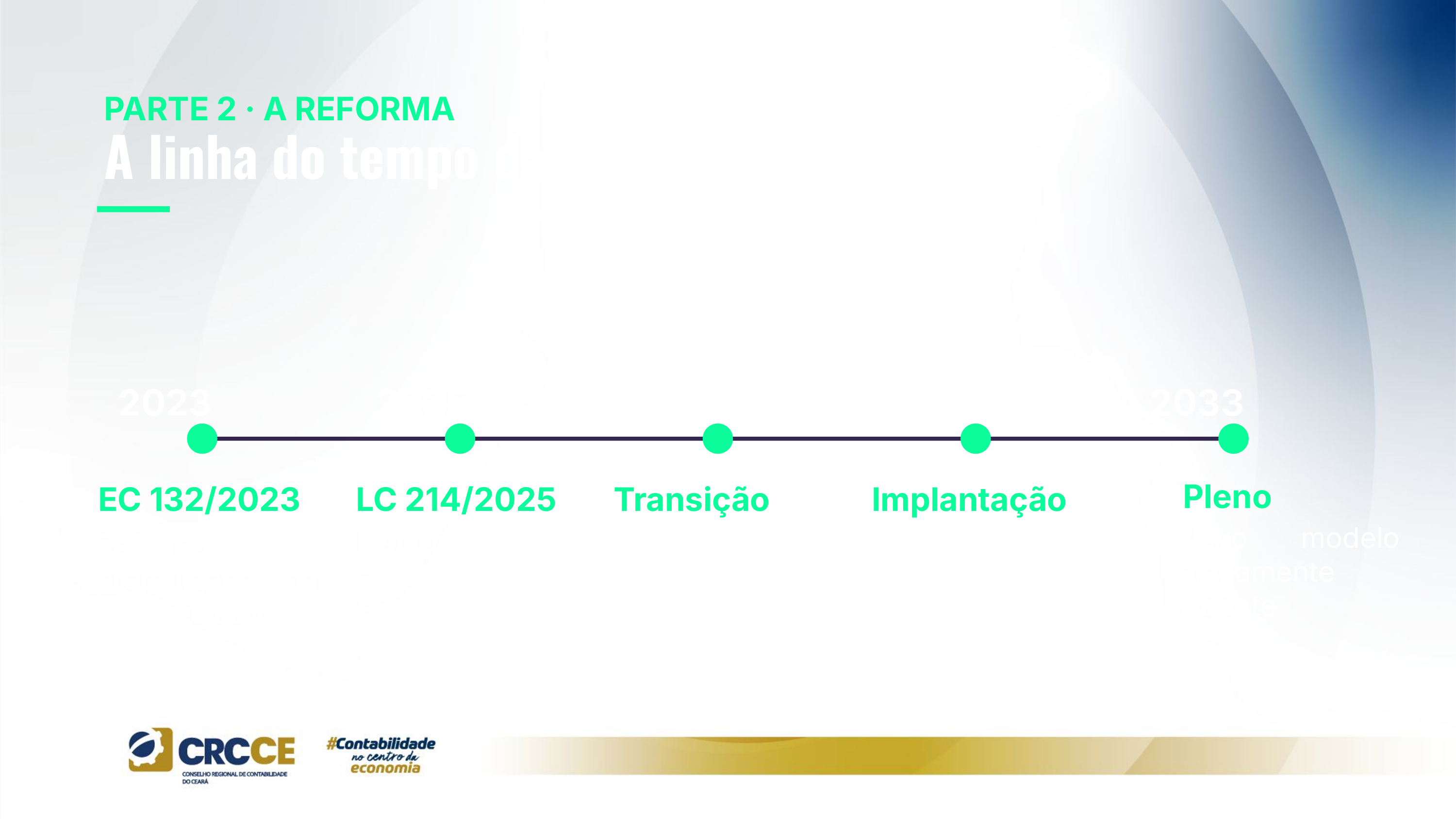

PARTE 2 · A REFORMA
A linha do tempo da reforma

2023
2025
2026
2027–32
2033

Pleno
EC 132/2023
LC 214/2025
Transição
Implantação
Novo modelo plenamente vigente
Início da fase de teste das regras
Institui CBS, IBS e Imposto Seletivo
Substituição gradual dos tributos atuais
Reforma promulgada na Constituição